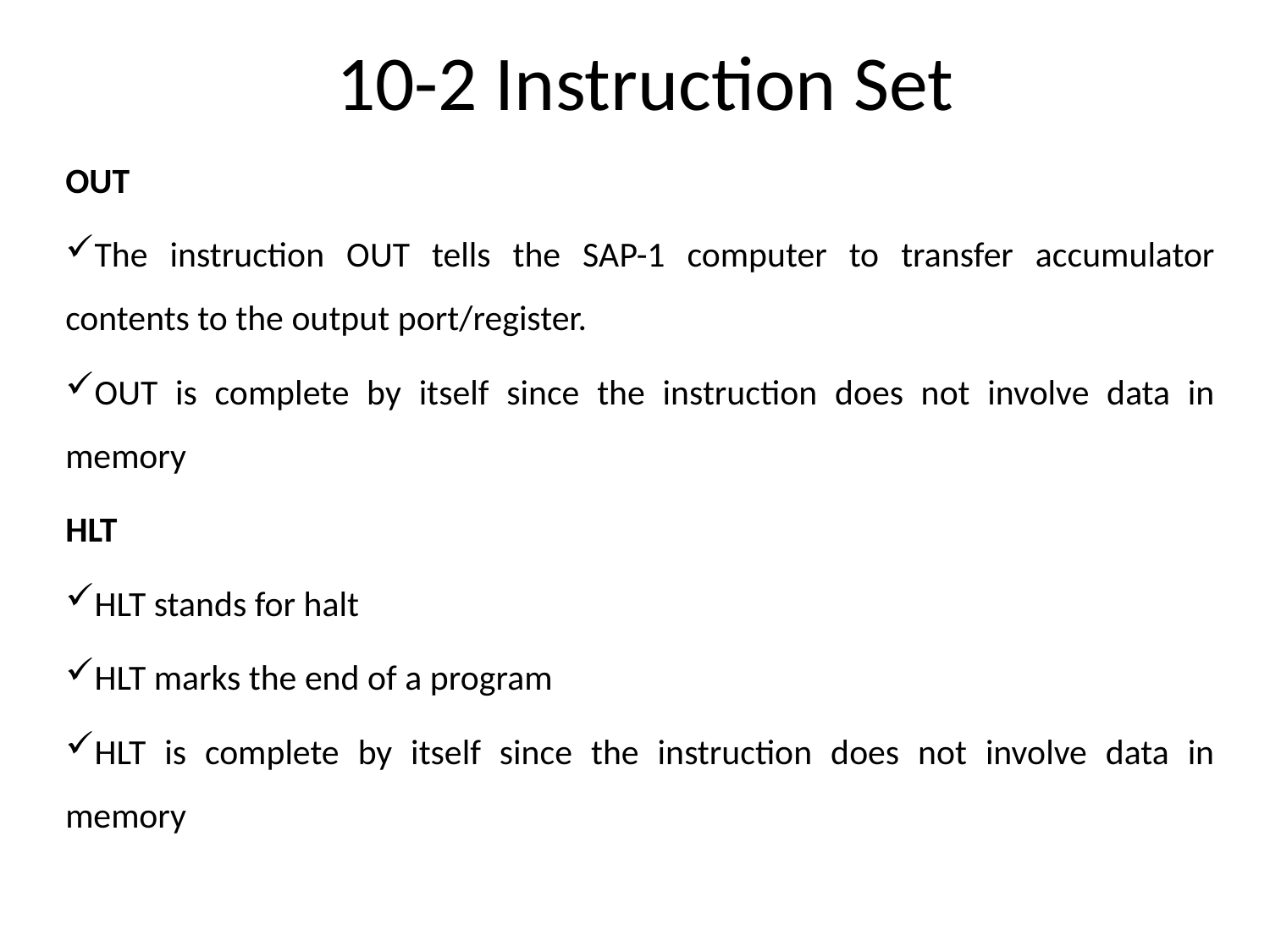

# 10-2 Instruction Set
OUT
The instruction OUT tells the SAP-1 computer to transfer accumulator contents to the output port/register.
OUT is complete by itself since the instruction does not involve data in memory
HLT
HLT stands for halt
HLT marks the end of a program
HLT is complete by itself since the instruction does not involve data in memory